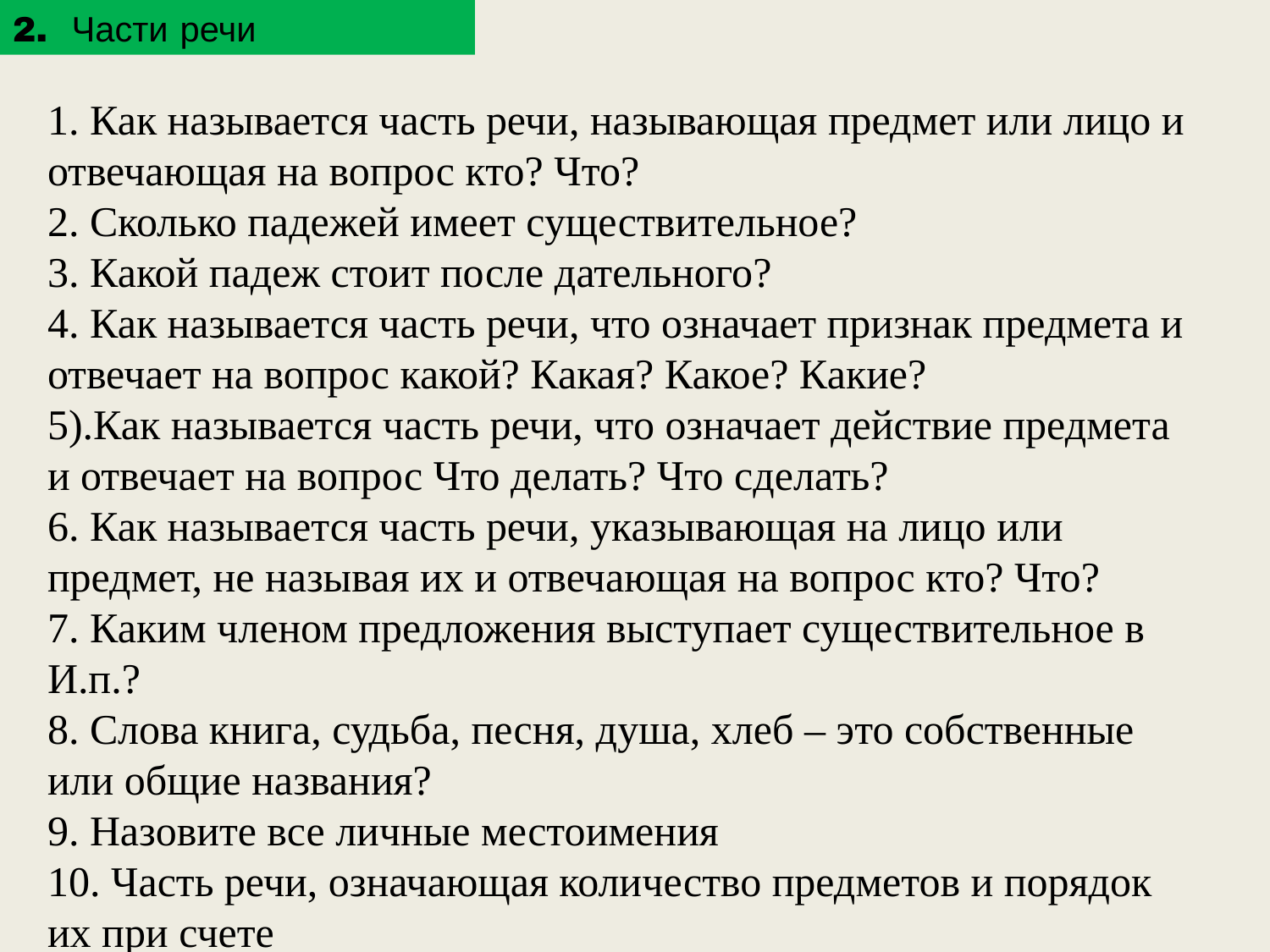

2.  Части речи
1. Как называется часть речи, называющая предмет или лицо и отвечающая на вопрос кто? Что?
2. Сколько падежей имеет существительное?
3. Какой падеж стоит после дательного?
4. Как называется часть речи, что означает признак предмета и отвечает на вопрос какой? Какая? Какое? Какие?
5).Как называется часть речи, что означает действие предмета и отвечает на вопрос Что делать? Что сделать?
6. Как называется часть речи, указывающая на лицо или предмет, не называя их и отвечающая на вопрос кто? Что?
7. Каким членом предложения выступает существительное в И.п.?
8. Слова книга, судьба, песня, душа, хлеб – это собственные или общие названия?
9. Назовите все личные местоимения
10. Часть речи, означающая количество предметов и порядок их при счете